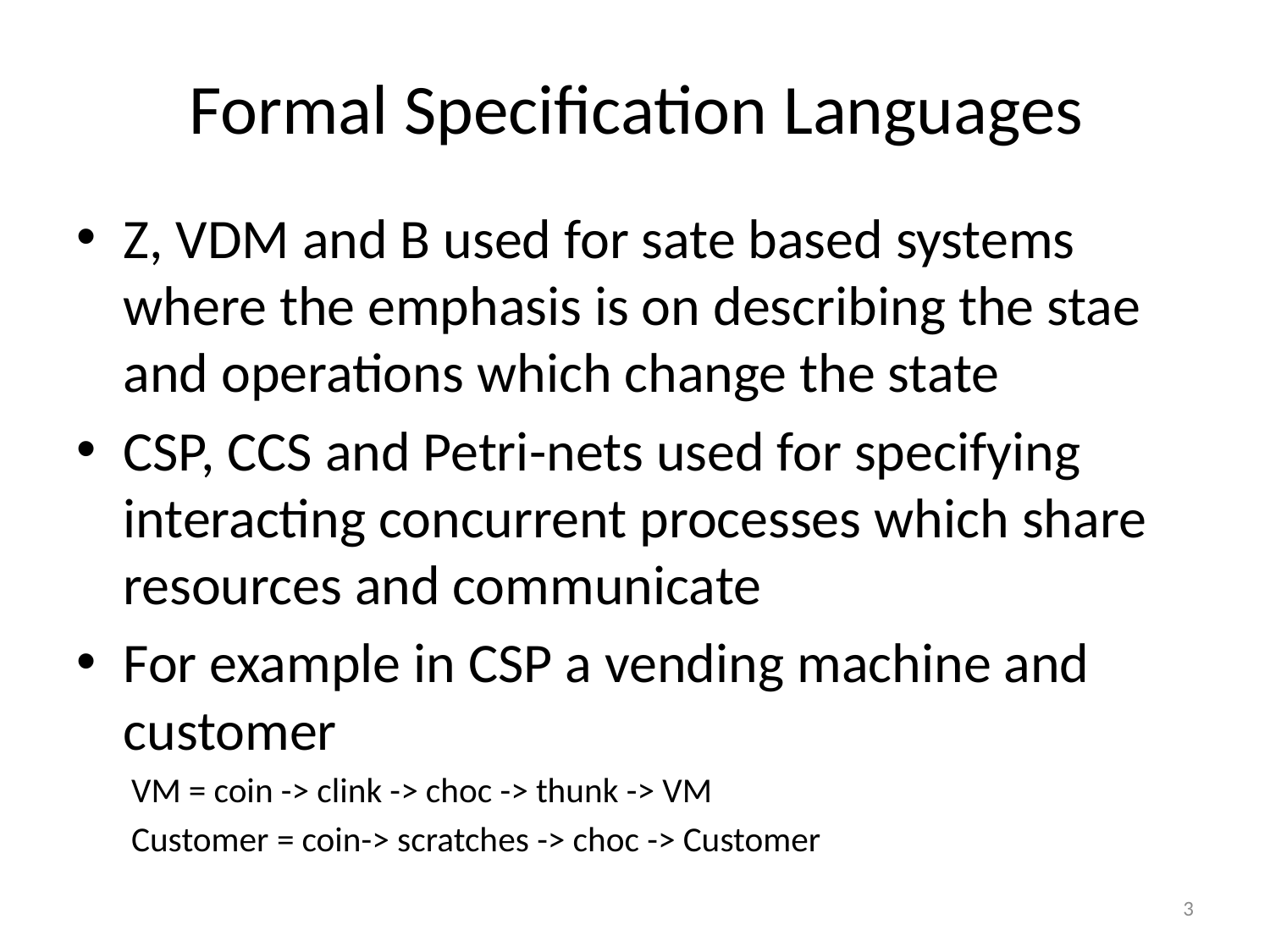

# Formal Specification Languages
Z, VDM and B used for sate based systems where the emphasis is on describing the stae and operations which change the state
CSP, CCS and Petri-nets used for specifying interacting concurrent processes which share resources and communicate
For example in CSP a vending machine and customer
VM = coin -> clink -> choc -> thunk -> VM
Customer = coin-> scratches -> choc -> Customer
3